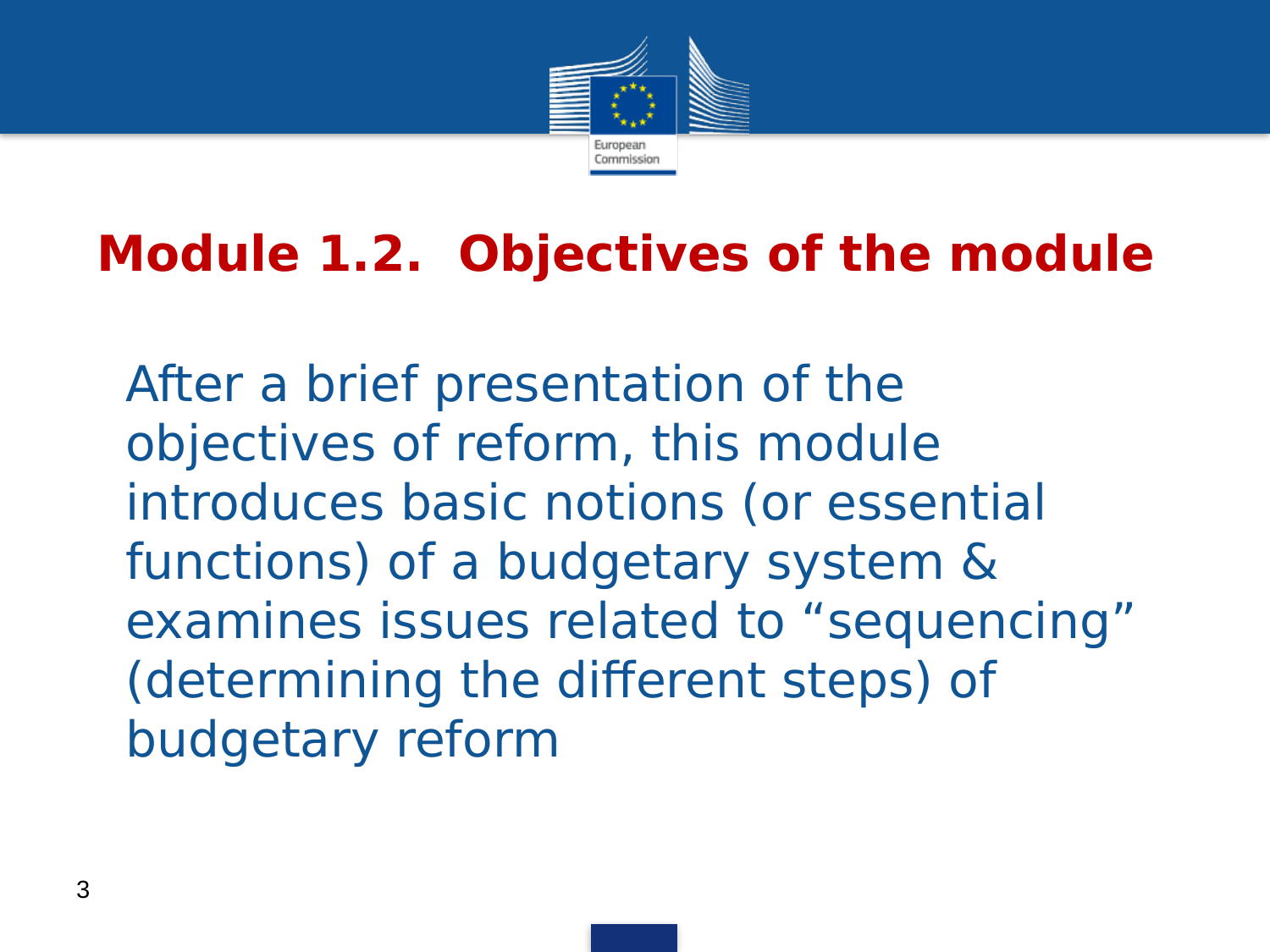

# Module 1.2.  Objectives of the module
After a brief presentation of the objectives of reform, this module introduces basic notions (or essential functions) of a budgetary system & examines issues related to “sequencing” (determining the different steps) of budgetary reform

3